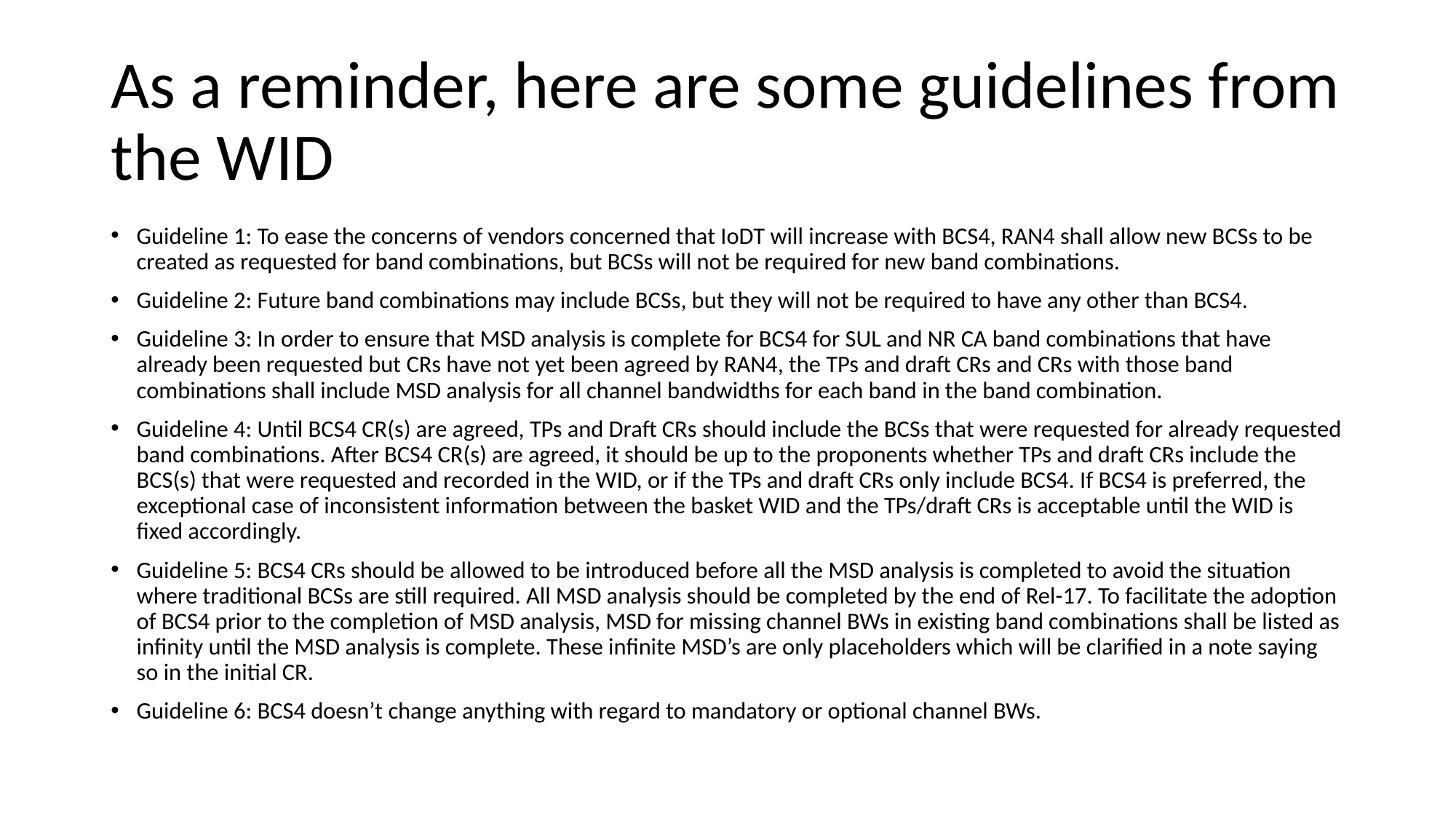

# As a reminder, here are some guidelines from the WID
Guideline 1: To ease the concerns of vendors concerned that IoDT will increase with BCS4, RAN4 shall allow new BCSs to be created as requested for band combinations, but BCSs will not be required for new band combinations.
Guideline 2: Future band combinations may include BCSs, but they will not be required to have any other than BCS4.
Guideline 3: In order to ensure that MSD analysis is complete for BCS4 for SUL and NR CA band combinations that have already been requested but CRs have not yet been agreed by RAN4, the TPs and draft CRs and CRs with those band combinations shall include MSD analysis for all channel bandwidths for each band in the band combination.
Guideline 4: Until BCS4 CR(s) are agreed, TPs and Draft CRs should include the BCSs that were requested for already requested band combinations. After BCS4 CR(s) are agreed, it should be up to the proponents whether TPs and draft CRs include the BCS(s) that were requested and recorded in the WID, or if the TPs and draft CRs only include BCS4. If BCS4 is preferred, the exceptional case of inconsistent information between the basket WID and the TPs/draft CRs is acceptable until the WID is fixed accordingly.
Guideline 5: BCS4 CRs should be allowed to be introduced before all the MSD analysis is completed to avoid the situation where traditional BCSs are still required. All MSD analysis should be completed by the end of Rel-17. To facilitate the adoption of BCS4 prior to the completion of MSD analysis, MSD for missing channel BWs in existing band combinations shall be listed as infinity until the MSD analysis is complete. These infinite MSD’s are only placeholders which will be clarified in a note saying so in the initial CR.
Guideline 6: BCS4 doesn’t change anything with regard to mandatory or optional channel BWs.